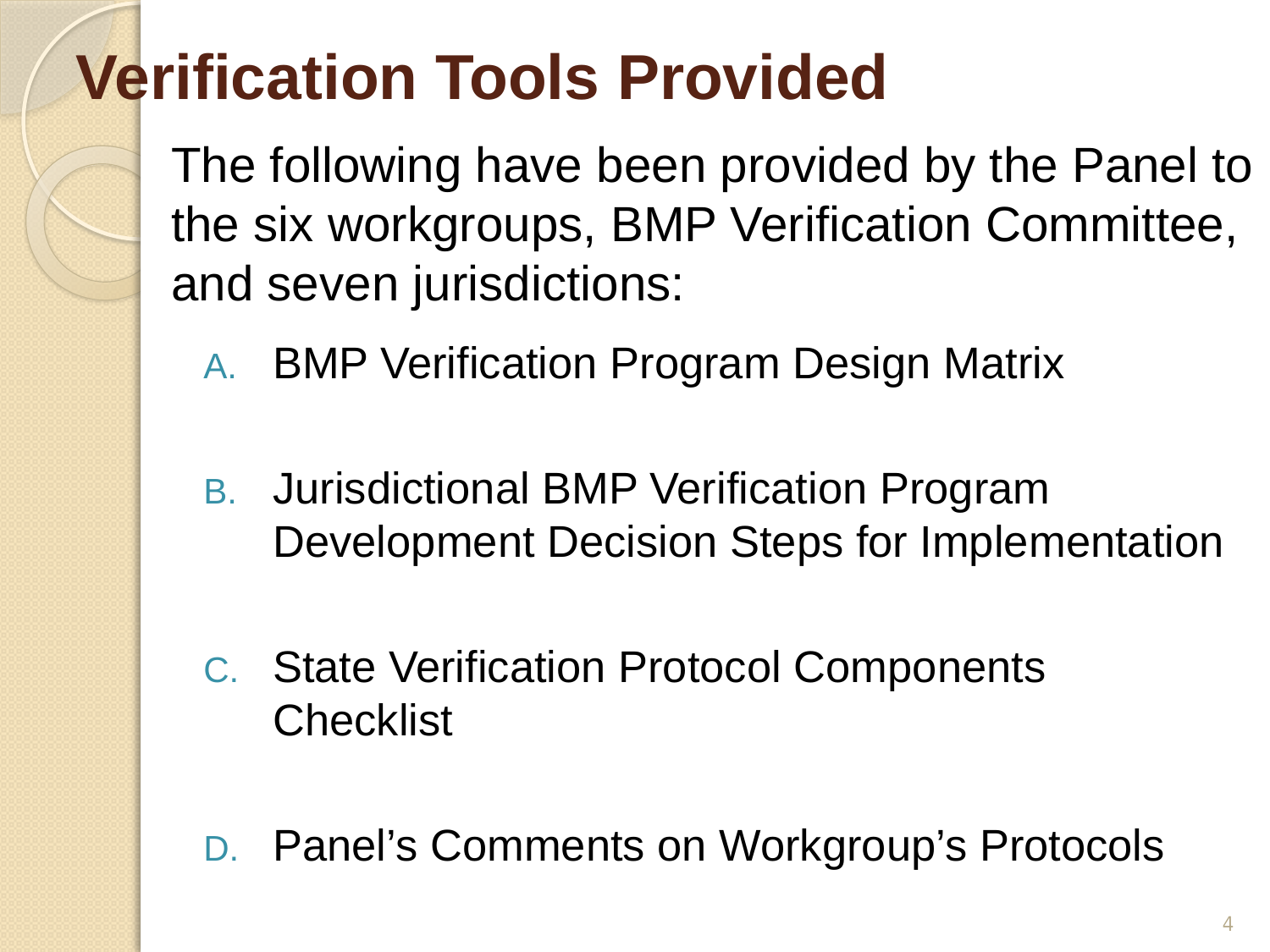

# Verification Tools Provided
The following have been provided by the Panel to the six workgroups, BMP Verification Committee, and seven jurisdictions:
BMP Verification Program Design Matrix

Jurisdictional BMP Verification Program Development Decision Steps for Implementation

State Verification Protocol Components Checklist

Panel’s Comments on Workgroup’s Protocols

4